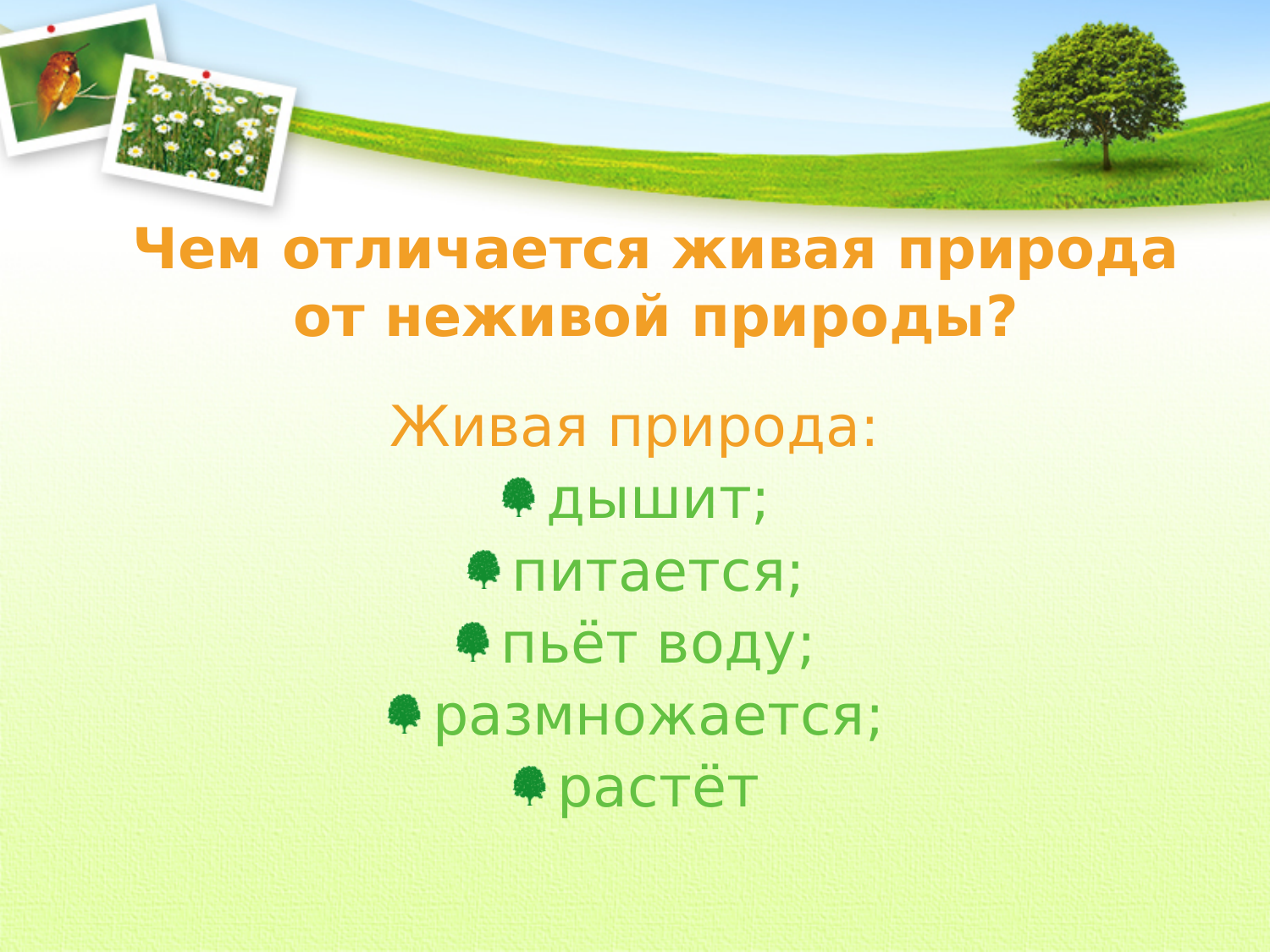

# Чем отличается живая природа от неживой природы?
Живая природа:
дышит;
питается;
пьёт воду;
размножается;
растёт